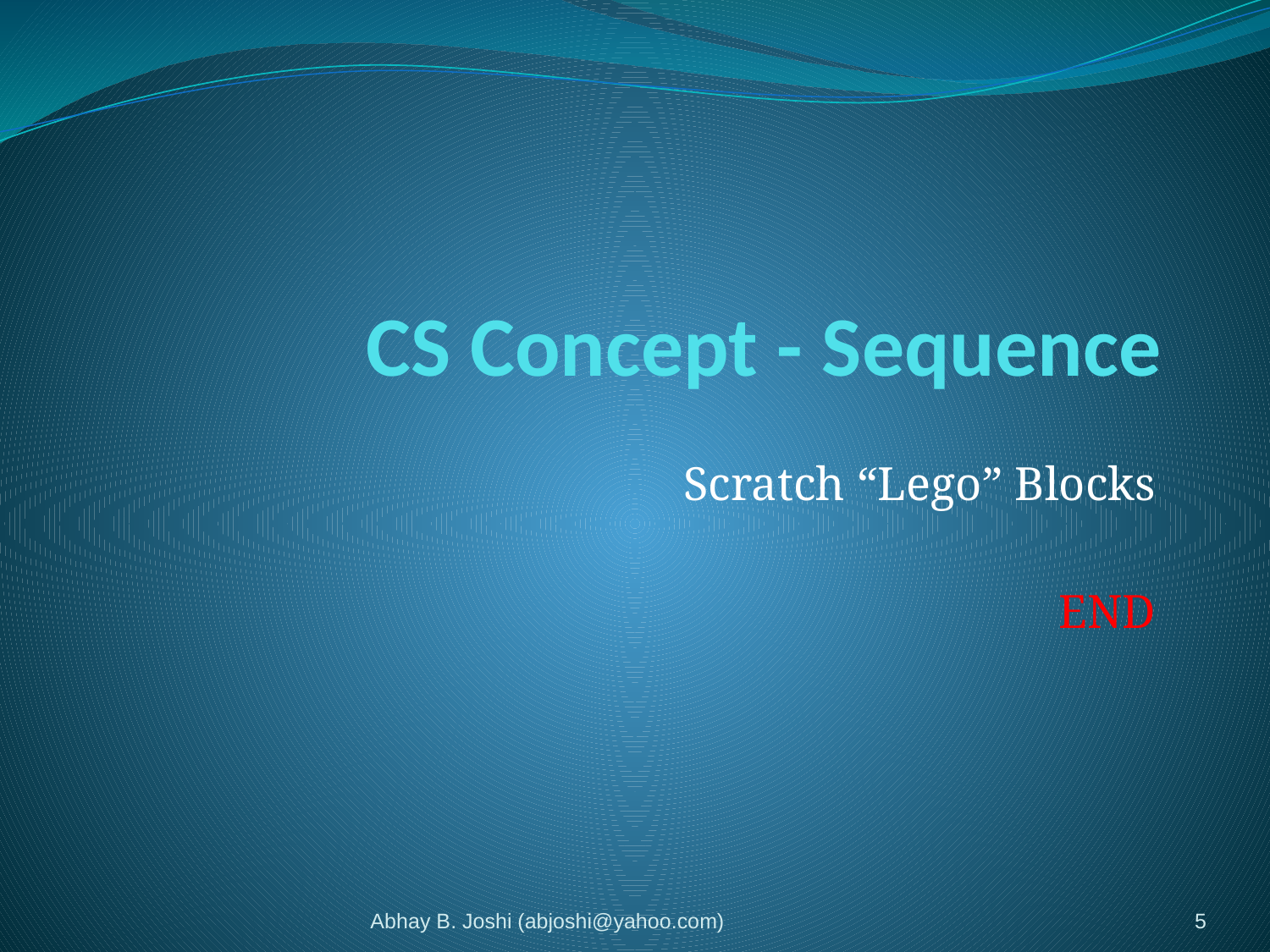

# CS Concept - Sequence
Scratch “Lego” Blocks

END
Abhay B. Joshi (abjoshi@yahoo.com)
5